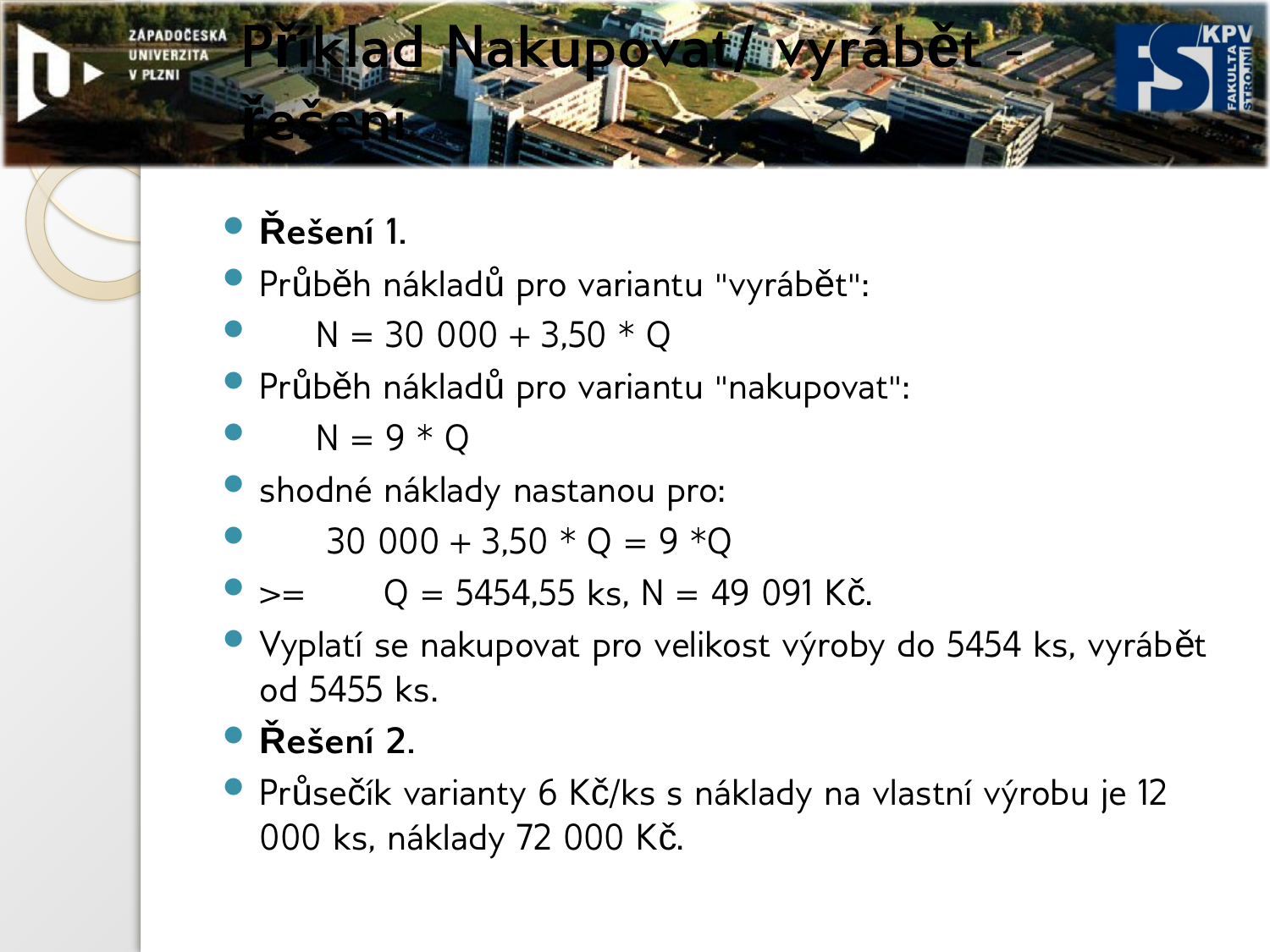

# Příklad Nakupovat/ vyrábět - řešení
Řešení 1.
Průběh nákladů pro variantu "vyrábět":
     N = 30 000 + 3,50 * Q
Průběh nákladů pro variantu "nakupovat":
     N = 9 * Q
shodné náklady nastanou pro:
      30 000 + 3,50 * Q = 9 *Q
>=       Q = 5454,55 ks, N = 49 091 Kč.
Vyplatí se nakupovat pro velikost výroby do 5454 ks, vyrábět od 5455 ks.
Řešení 2.
Průsečík varianty 6 Kč/ks s náklady na vlastní výrobu je 12 000 ks, náklady 72 000 Kč.